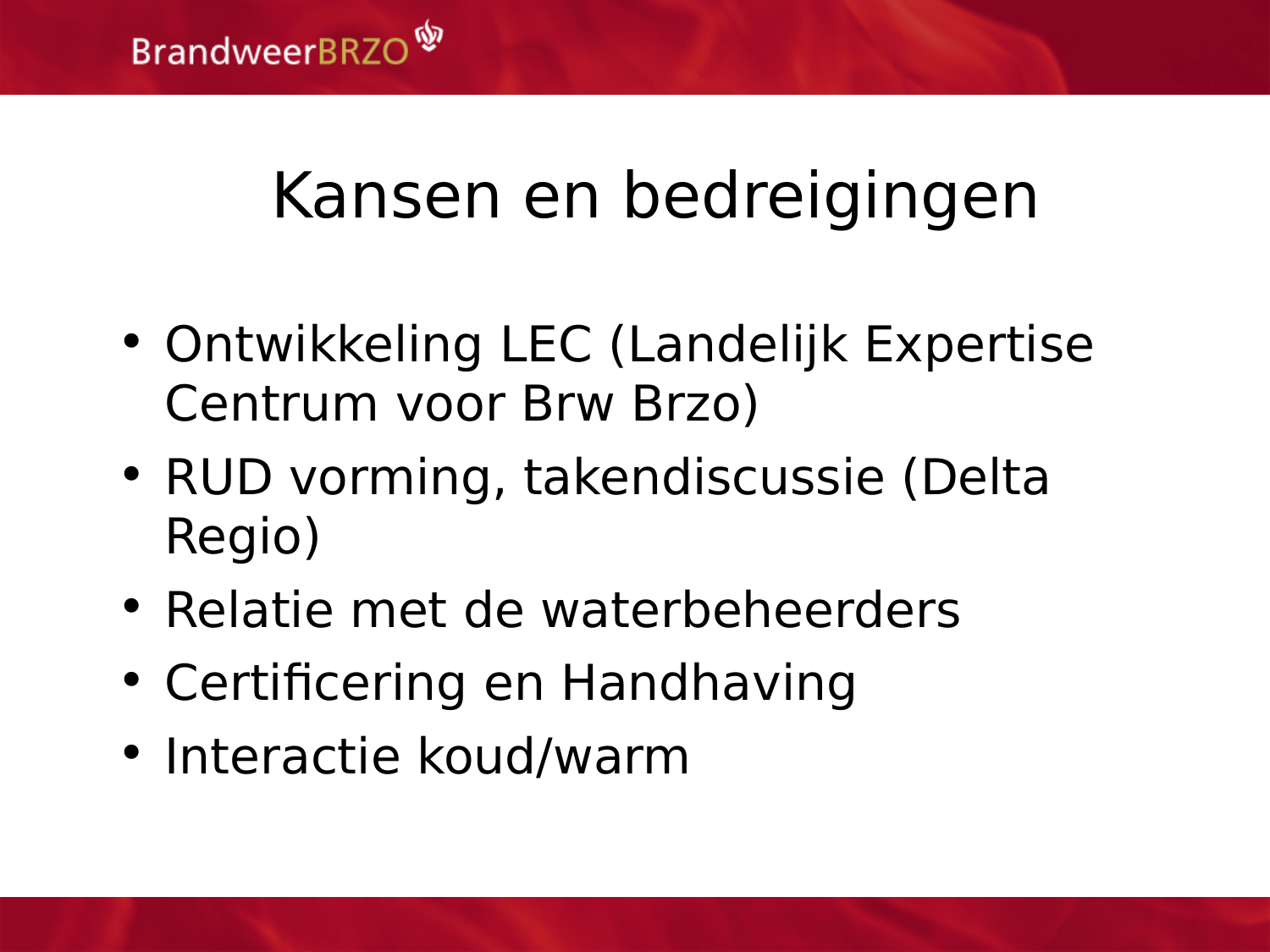

Kansen en bedreigingen
Ontwikkeling LEC (Landelijk Expertise Centrum voor Brw Brzo)
RUD vorming, takendiscussie (Delta Regio)
Relatie met de waterbeheerders
Certificering en Handhaving
Interactie koud/warm